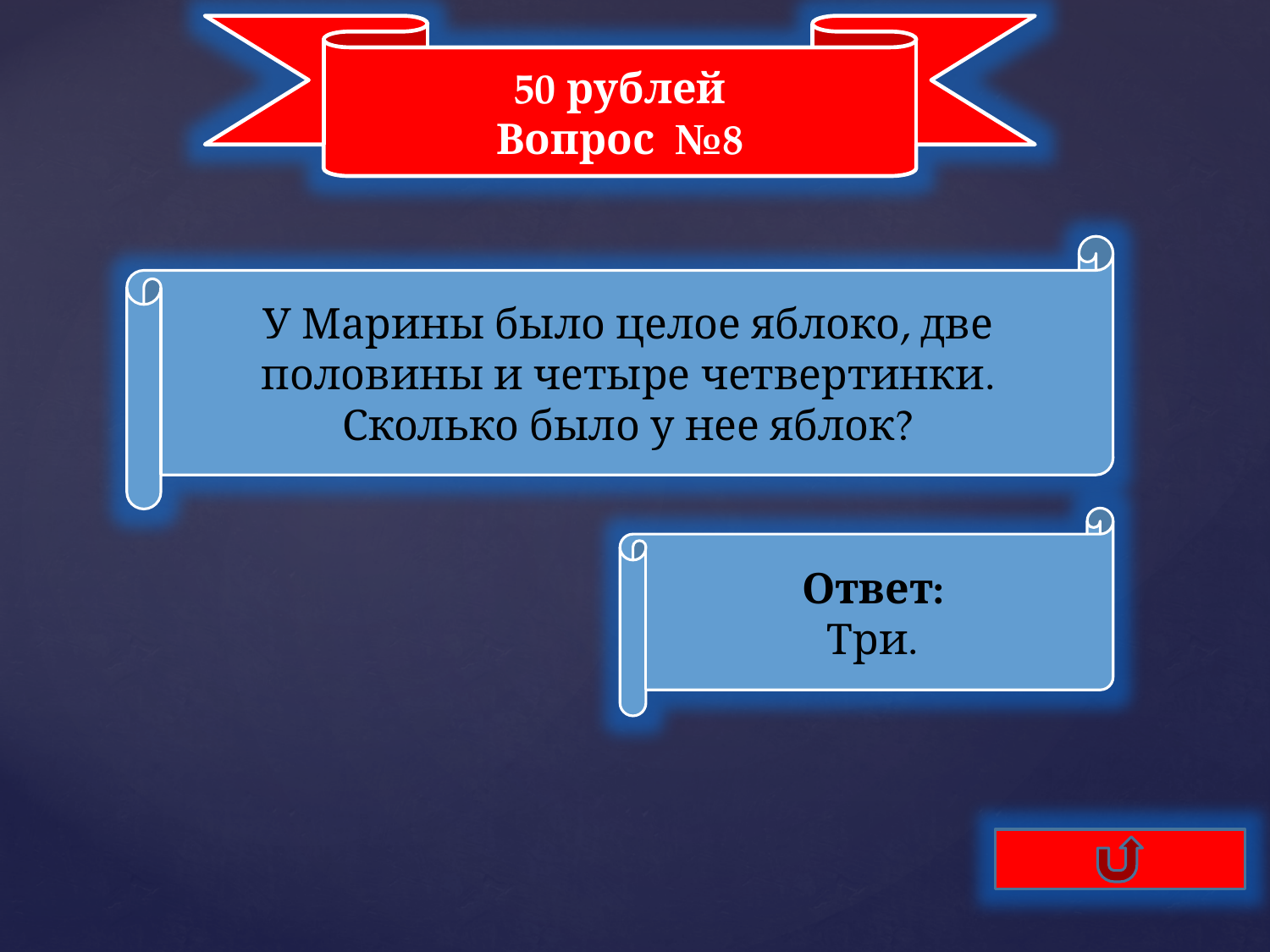

50 рублей
Вопрос  №8
У Марины было целое яблоко, две половины и четыре четвертинки. Сколько было у нее яблок?
Ответ:
Три.